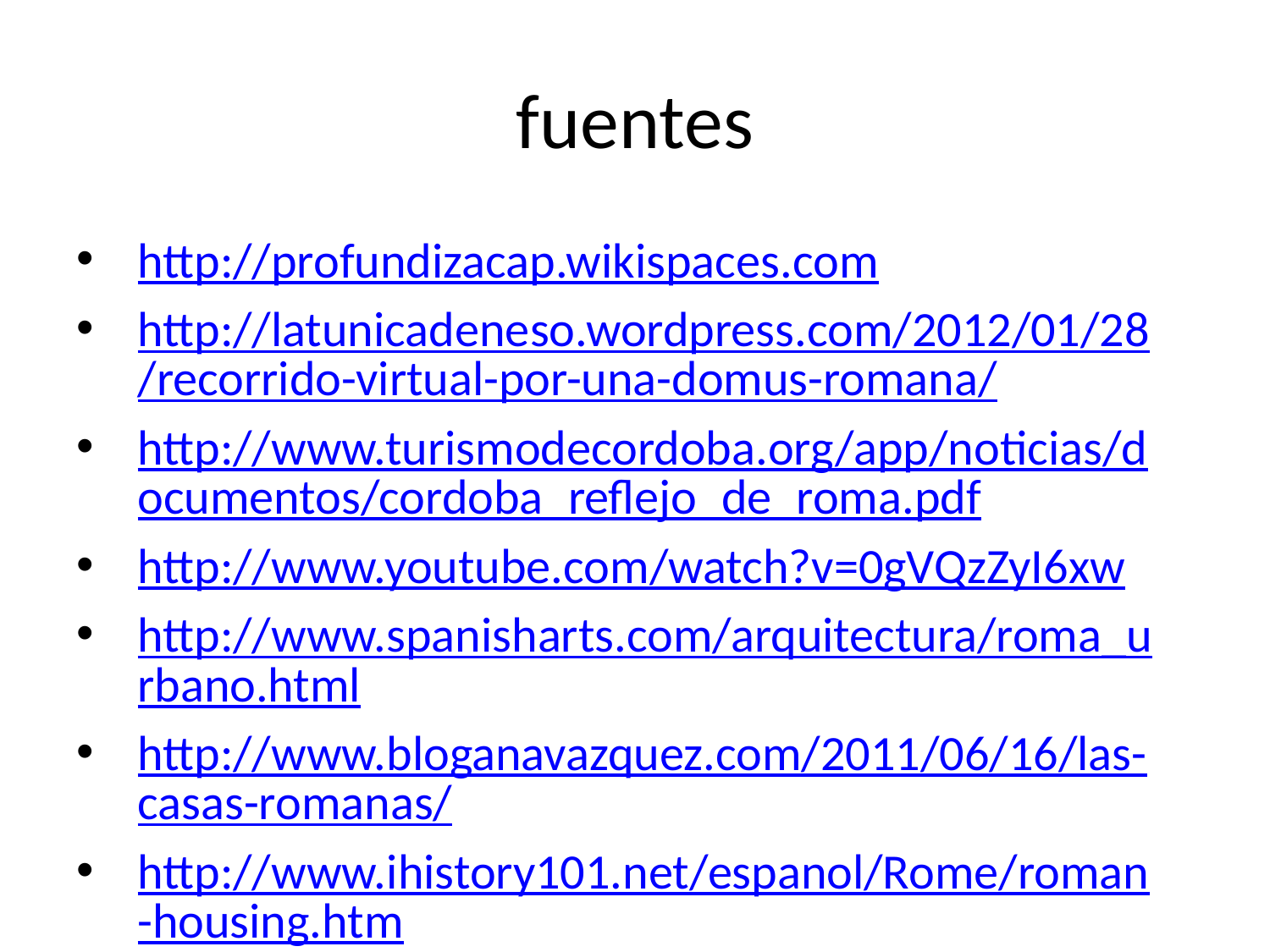

# fuentes
http://profundizacap.wikispaces.com
http://latunicadeneso.wordpress.com/2012/01/28/recorrido-virtual-por-una-domus-romana/
http://www.turismodecordoba.org/app/noticias/documentos/cordoba_reflejo_de_roma.pdf
http://www.youtube.com/watch?v=0gVQzZyI6xw
http://www.spanisharts.com/arquitectura/roma_urbano.html
http://www.bloganavazquez.com/2011/06/16/las-casas-romanas/
http://www.ihistory101.net/espanol/Rome/roman-housing.htm
http://qurtubano.blogspot.com.es/2012/01/corduba-reflejo-de-roma.html